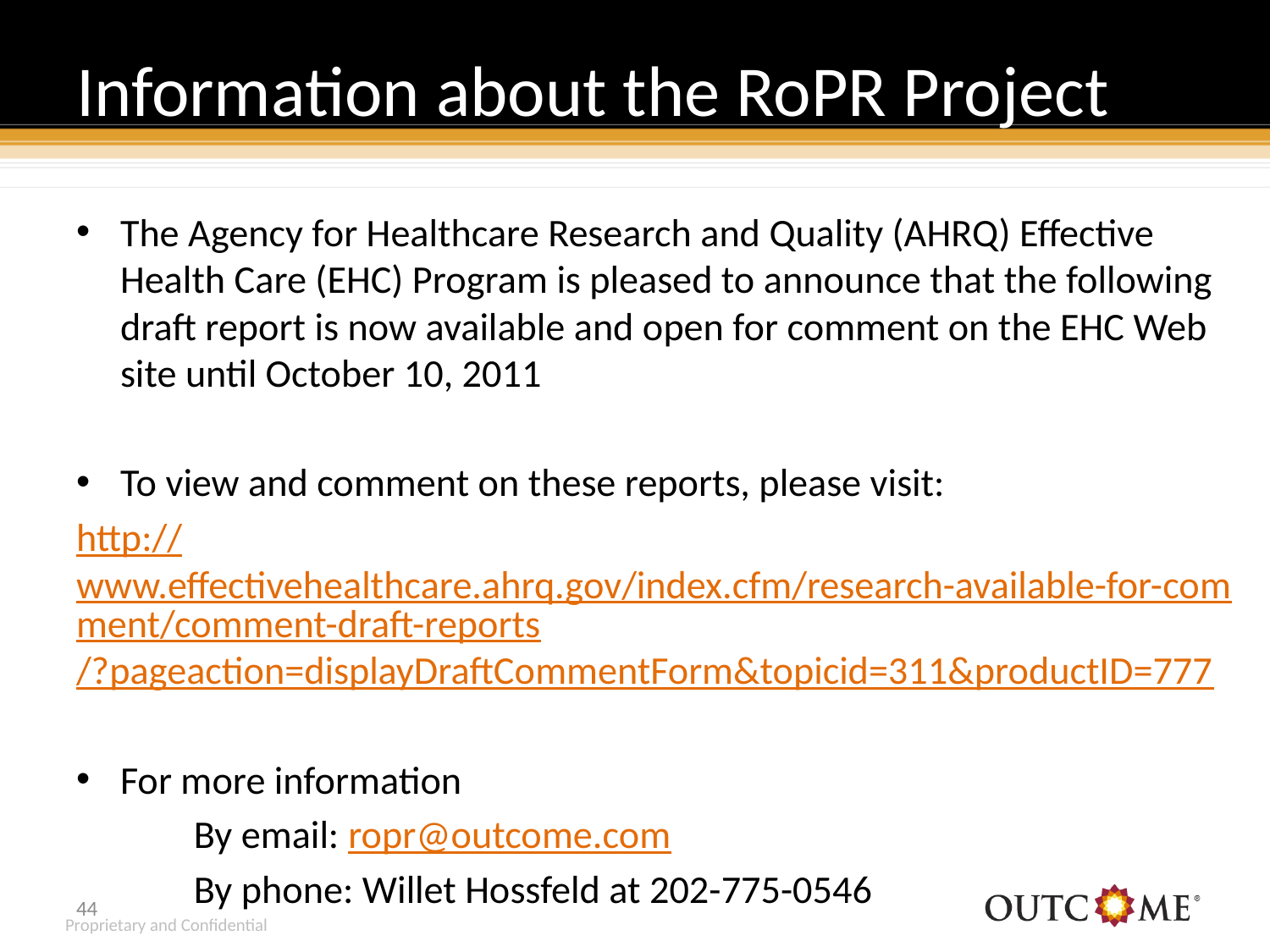

# Information about the RoPR Project
The Agency for Healthcare Research and Quality (AHRQ) Effective Health Care (EHC) Program is pleased to announce that the following draft report is now available and open for comment on the EHC Web site until October 10, 2011

To view and comment on these reports, please visit:
http://www.effectivehealthcare.ahrq.gov/index.cfm/research-available-for-comment/comment-draft-reports/?pageaction=displayDraftCommentForm&topicid=311&productID=777

For more information
By email: ropr@outcome.com
By phone: Willet Hossfeld at 202-775-0546

44